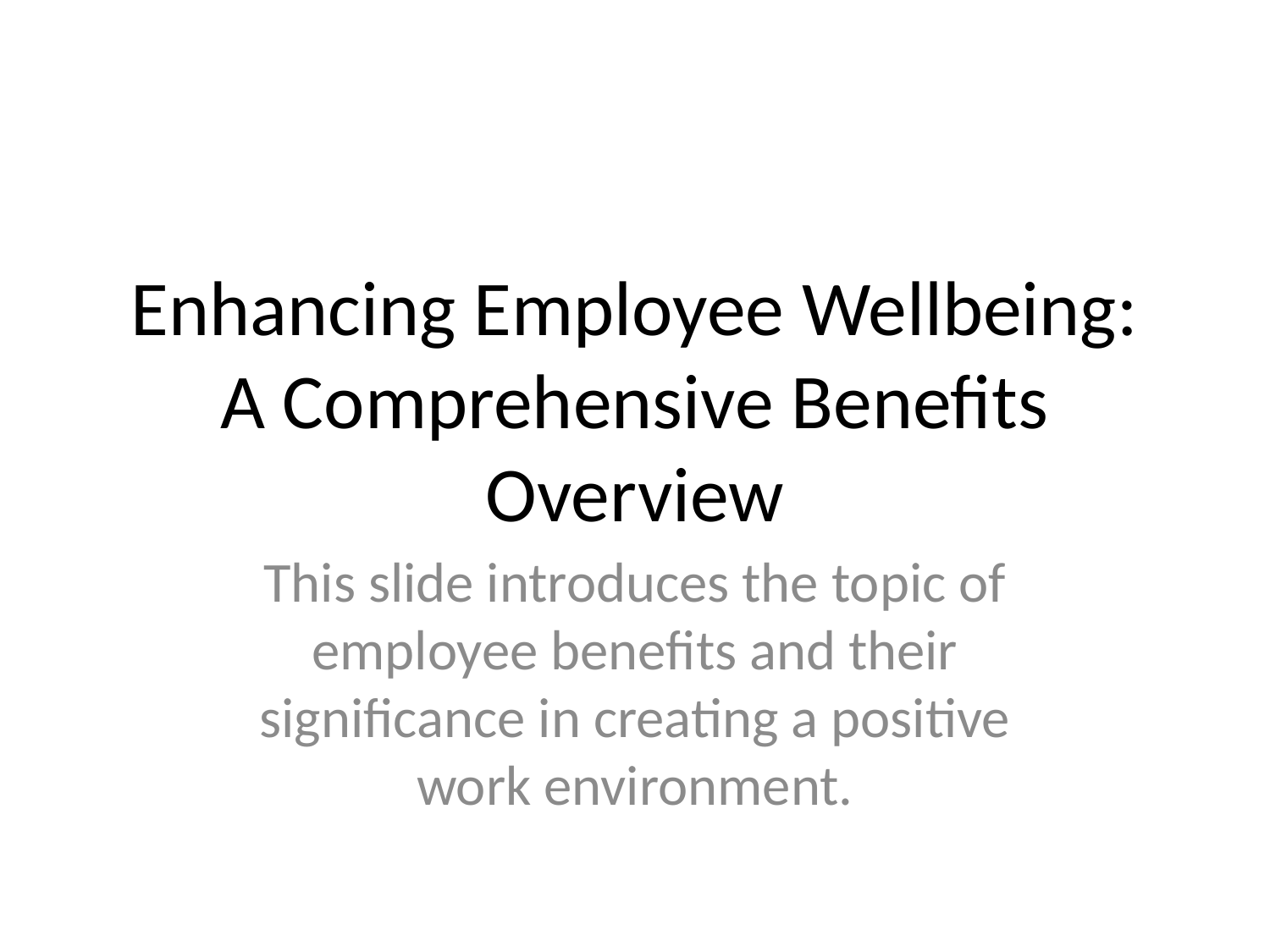

# Enhancing Employee Wellbeing: A Comprehensive Benefits Overview
This slide introduces the topic of employee benefits and their significance in creating a positive work environment.